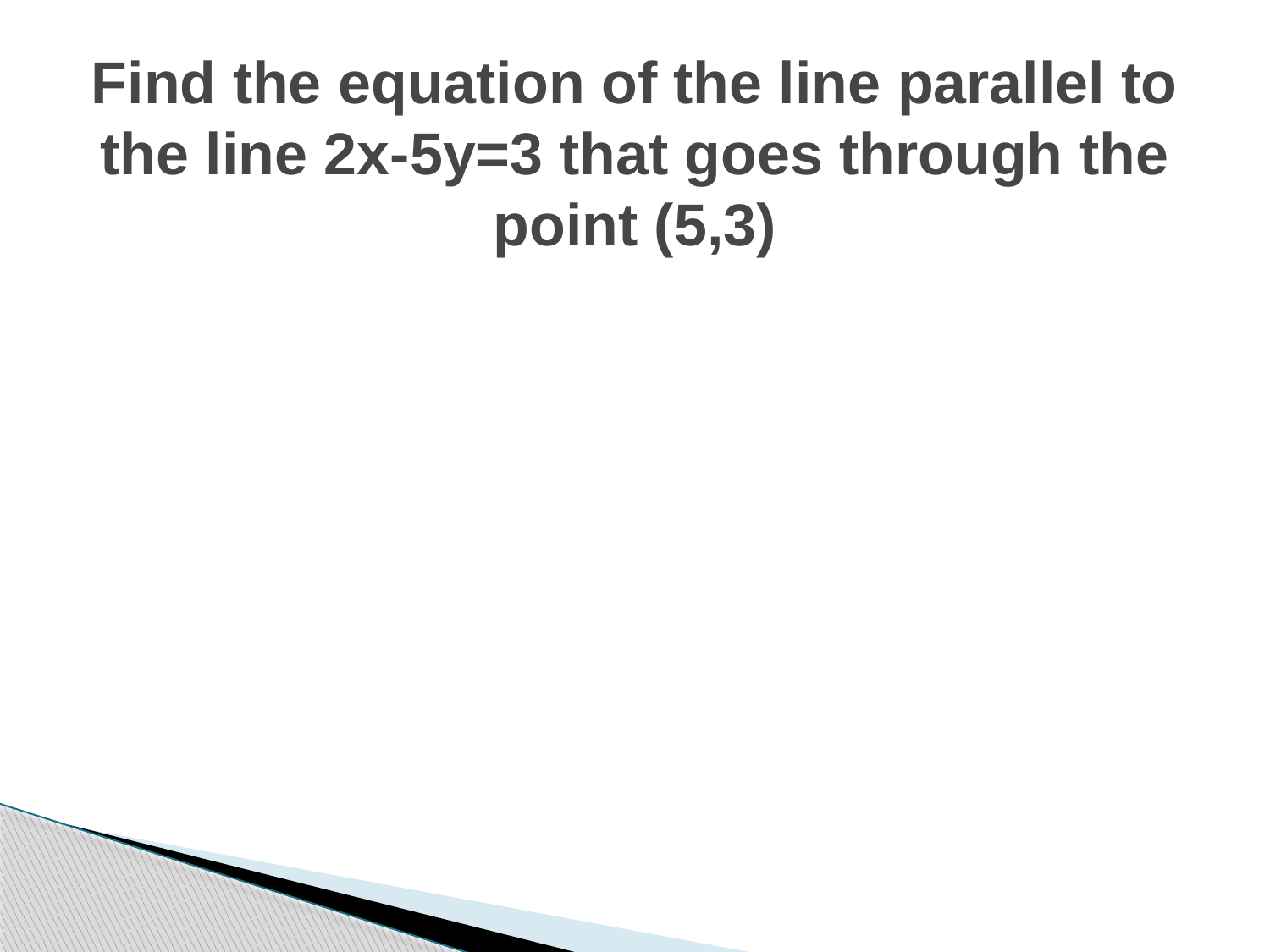

# Find the equation of the line parallel to the line 2x-5y=3 that goes through the point (5,3)